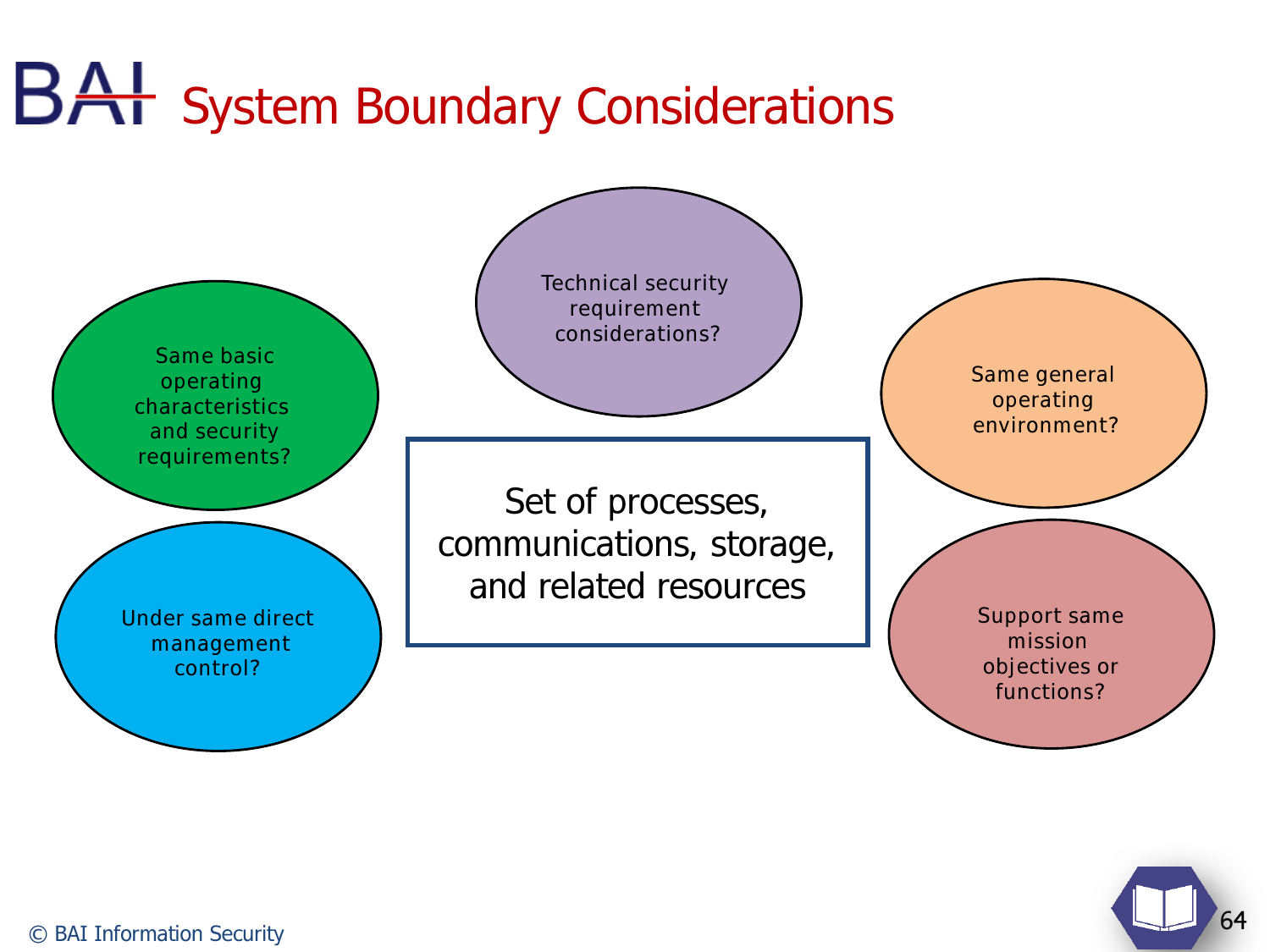

# System Boundary Considerations
Reference: NIST SP 800-18, Guide for Developing Security

Technical security
requirement
considerations?

Same general operating
 environment?

Same basic operating
characteristics
and security requirements?

Set of processes, communications, storage, and related resources

Support same mission
objectives or functions?

Under same direct
 management control?